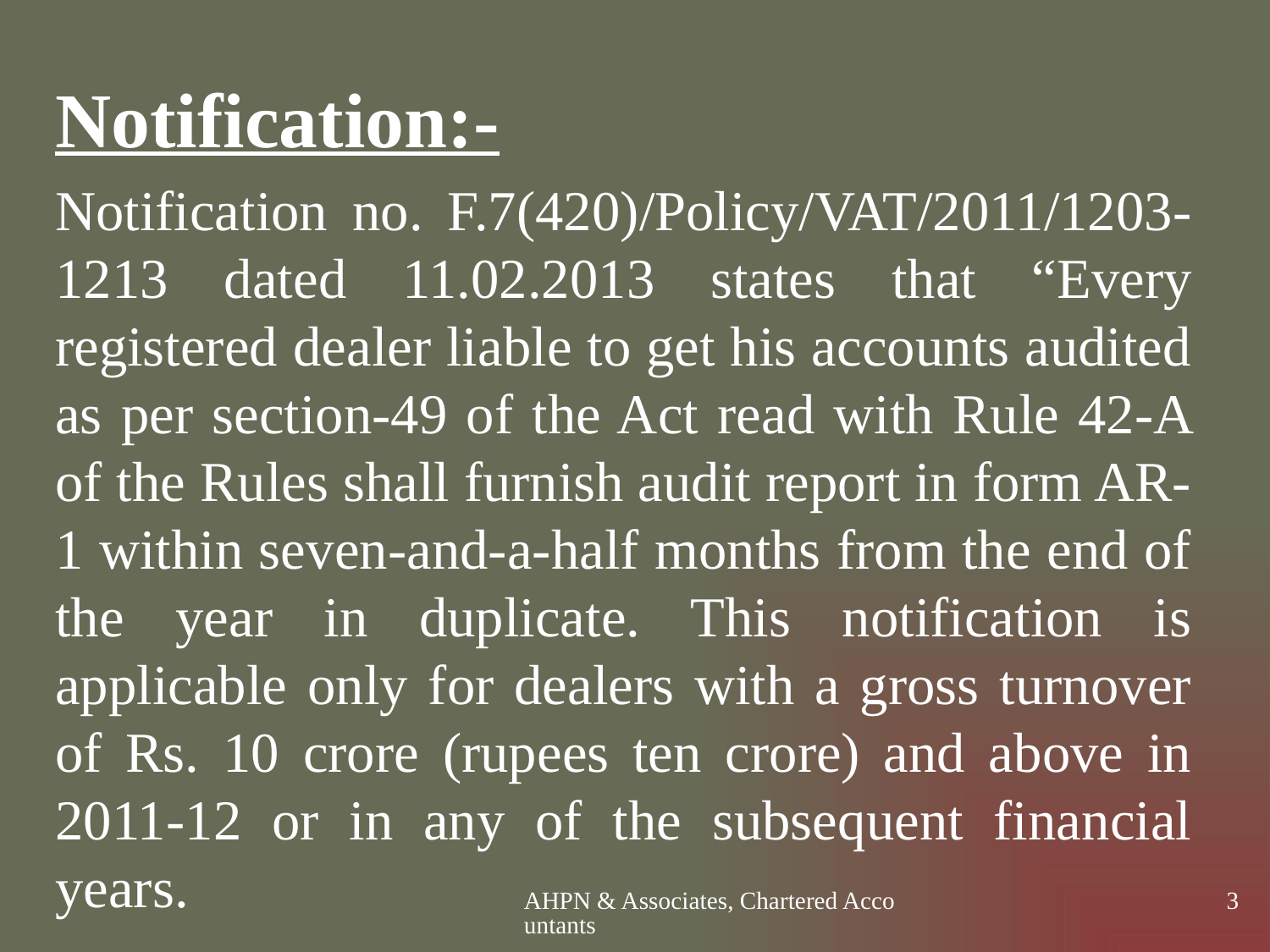

Notification:-
Notification no. F.7(420)/Policy/VAT/2011/1203-1213 dated 11.02.2013 states that “Every registered dealer liable to get his accounts audited as per section-49 of the Act read with Rule 42-A of the Rules shall furnish audit report in form AR-1 within seven-and-a-half months from the end of the year in duplicate. This notification is applicable only for dealers with a gross turnover of Rs. 10 crore (rupees ten crore) and above in 2011-12 or in any of the subsequent financial years.

AHPN & Associates, Chartered Accountants
3